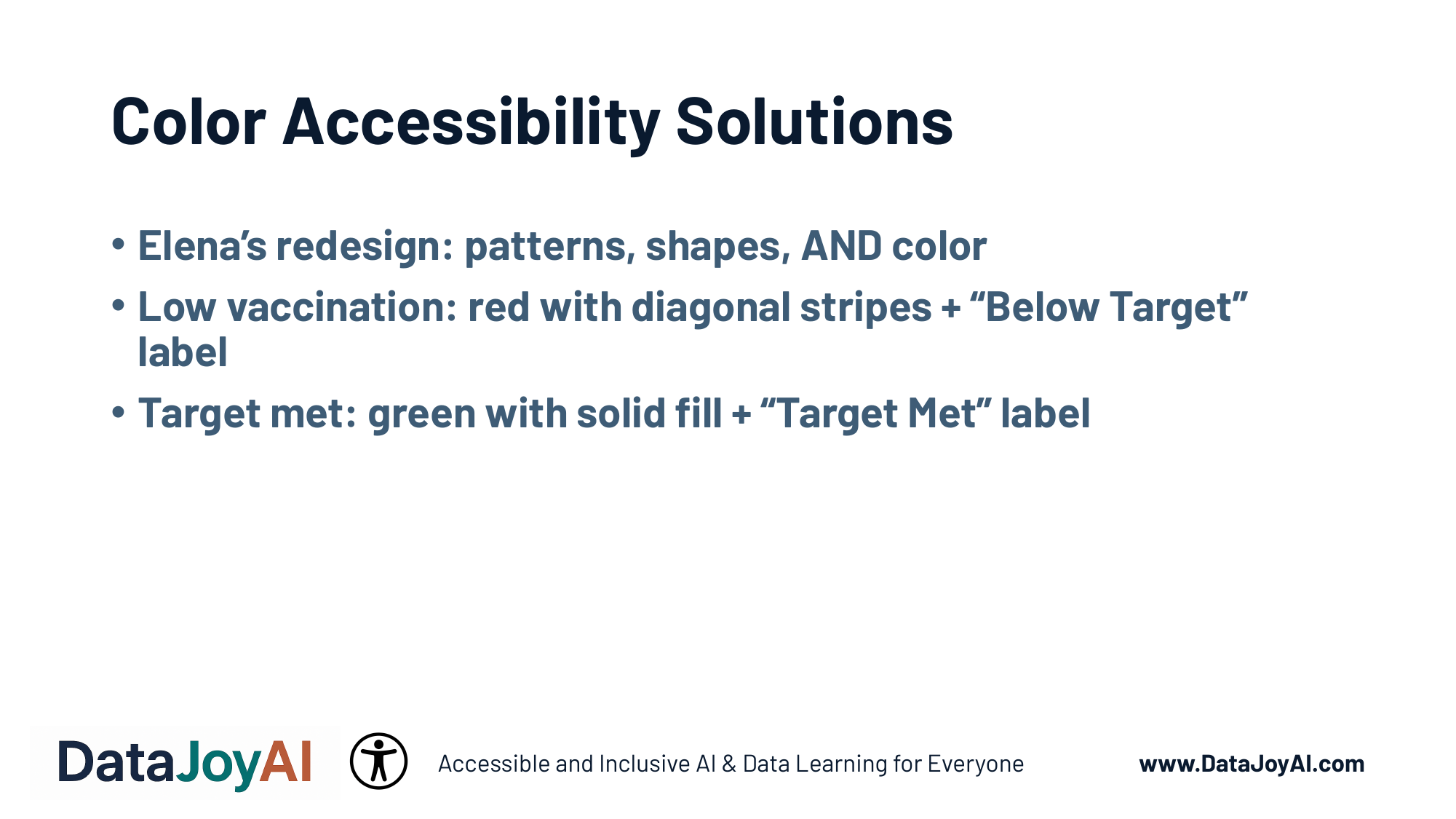

# Color Accessibility Solutions
Elena’s redesign: patterns, shapes, AND color
Low vaccination: red with diagonal stripes + “Below Target” label
Target met: green with solid fill + “Target Met” label